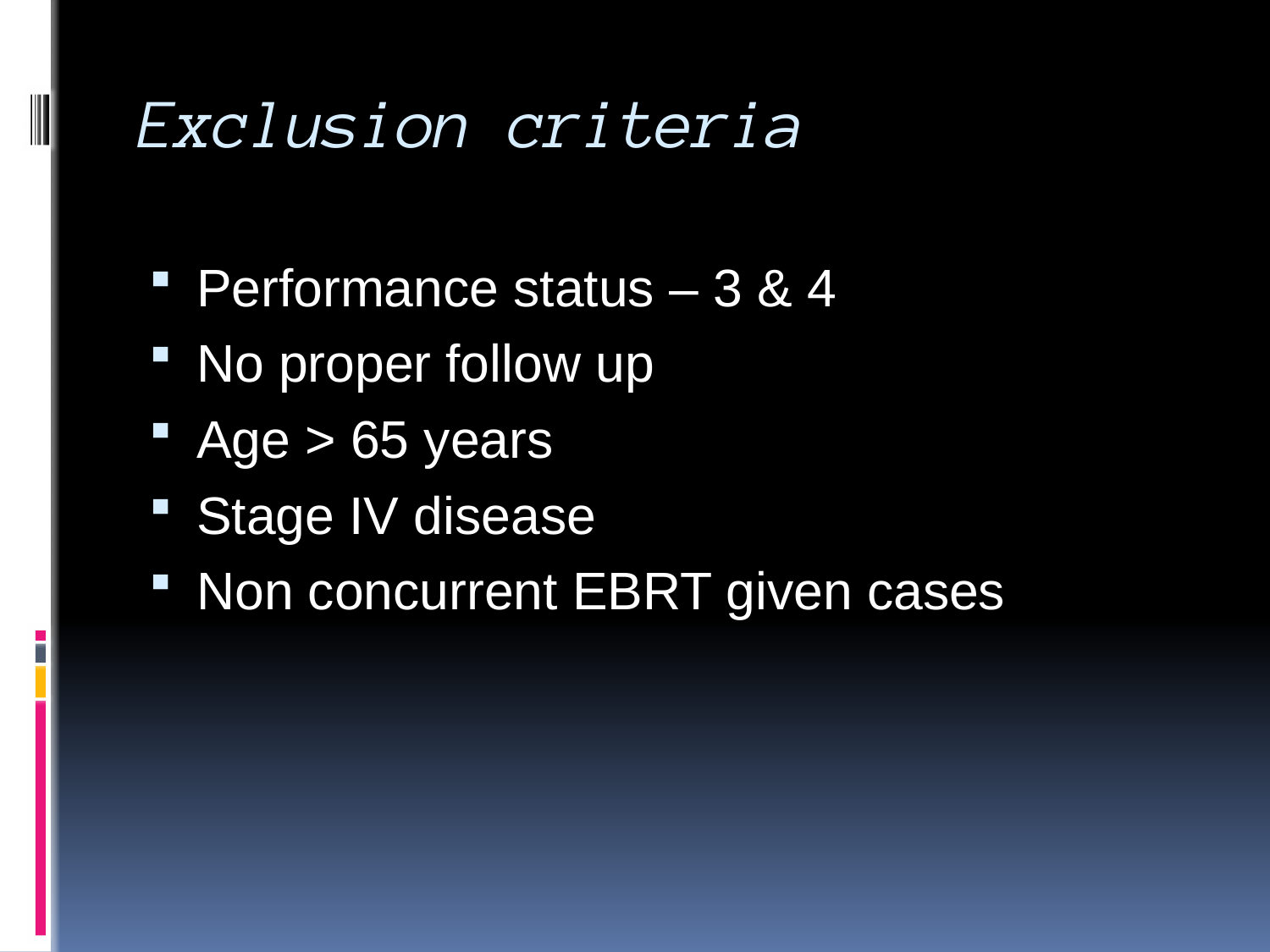

# Exclusion criteria
Performance status – 3 & 4
No proper follow up
Age > 65 years
Stage IV disease
Non concurrent EBRT given cases